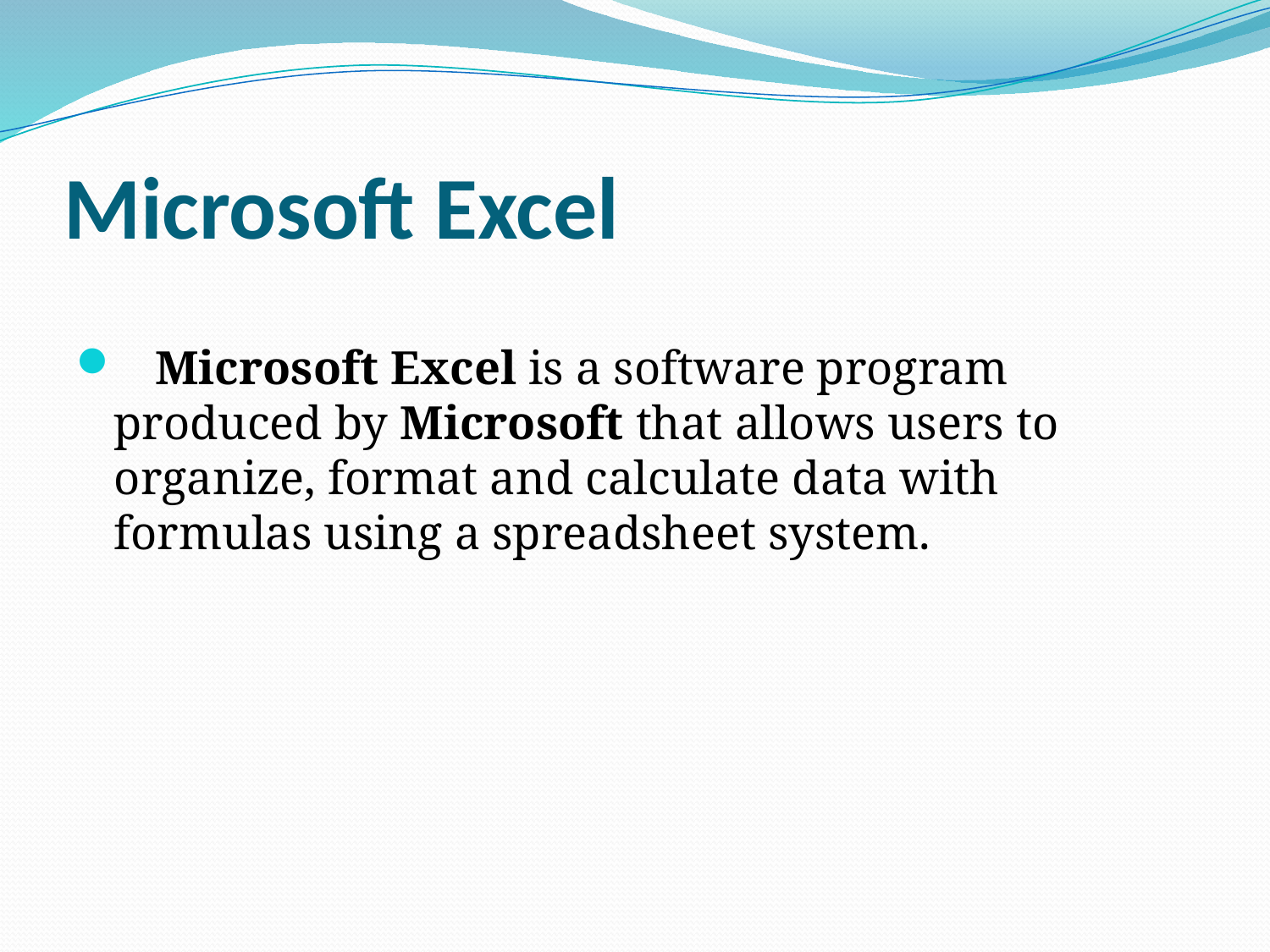

# Microsoft Excel

   Microsoft Excel is a software program    produced by Microsoft that allows users to organize, format and calculate data with formulas using a spreadsheet system.